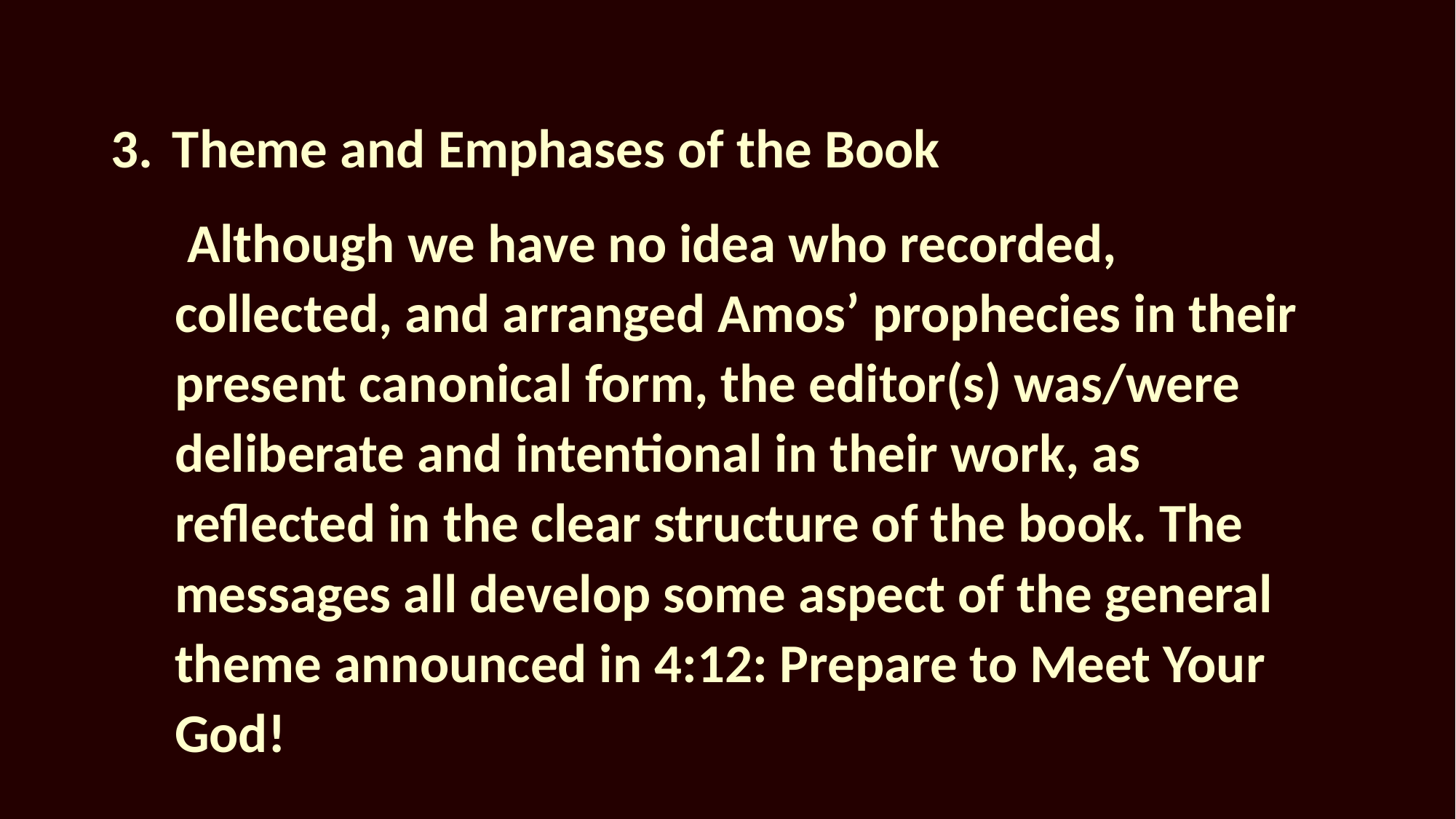

Theme and Emphases of the Book
 Although we have no idea who recorded, collected, and arranged Amos’ prophecies in their present canonical form, the editor(s) was/were deliberate and intentional in their work, as reflected in the clear structure of the book. The messages all develop some aspect of the general theme announced in 4:12: Prepare to Meet Your God!